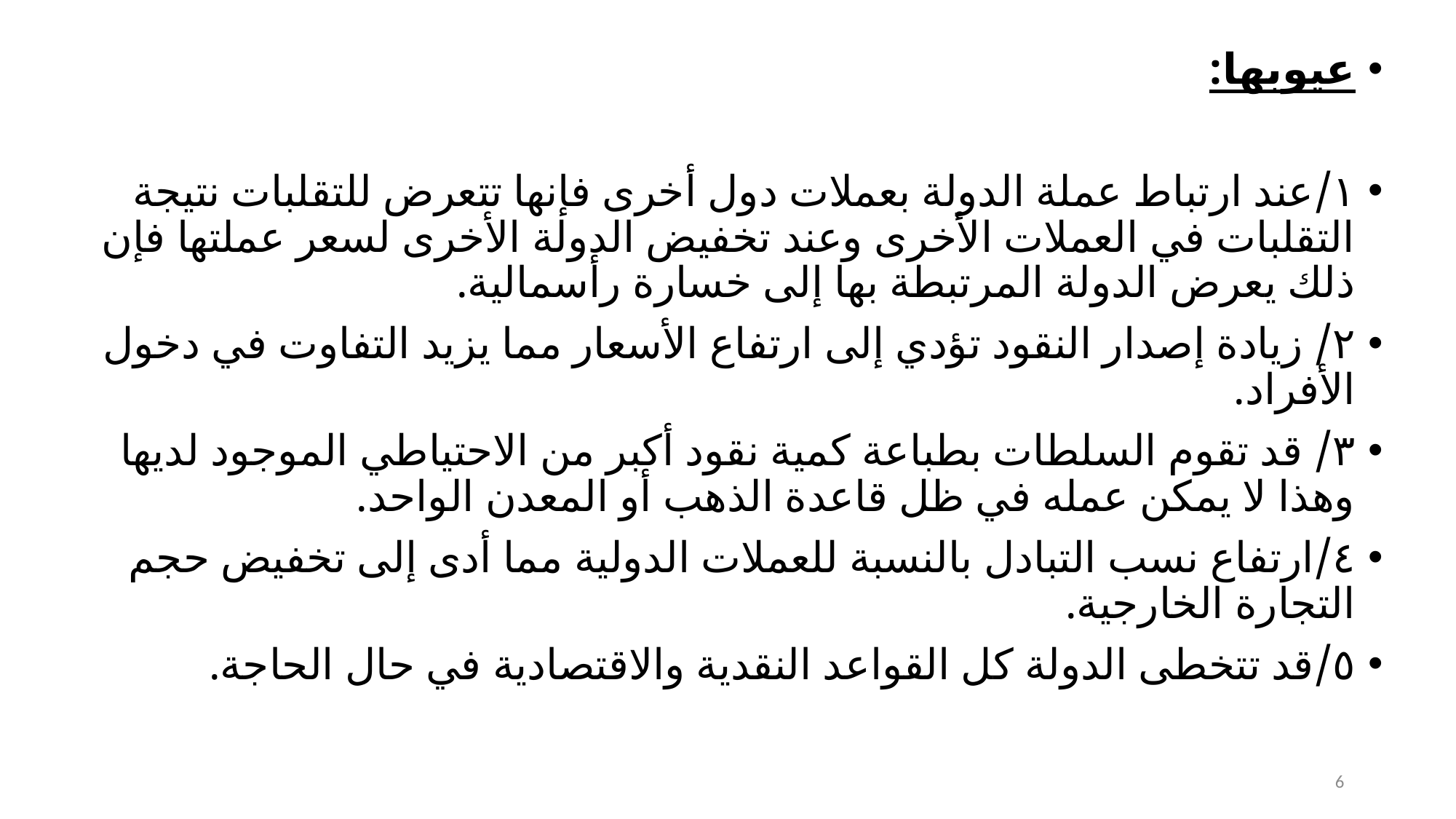

عيوبها:

١/عند ارتباط عملة الدولة بعملات دول أخرى فإنها تتعرض للتقلبات نتيجة التقلبات في العملات الأخرى وعند تخفيض الدولة الأخرى لسعر عملتها فإن ذلك يعرض الدولة المرتبطة بها إلى خسارة رأسمالية.
٢/ زيادة إصدار النقود تؤدي إلى ارتفاع الأسعار مما يزيد التفاوت في دخول الأفراد.
٣/ قد تقوم السلطات بطباعة كمية نقود أكبر من الاحتياطي الموجود لديها وهذا لا يمكن عمله في ظل قاعدة الذهب أو المعدن الواحد.
٤/ارتفاع نسب التبادل بالنسبة للعملات الدولية مما أدى إلى تخفيض حجم التجارة الخارجية.
٥/قد تتخطى الدولة كل القواعد النقدية والاقتصادية في حال الحاجة.

6